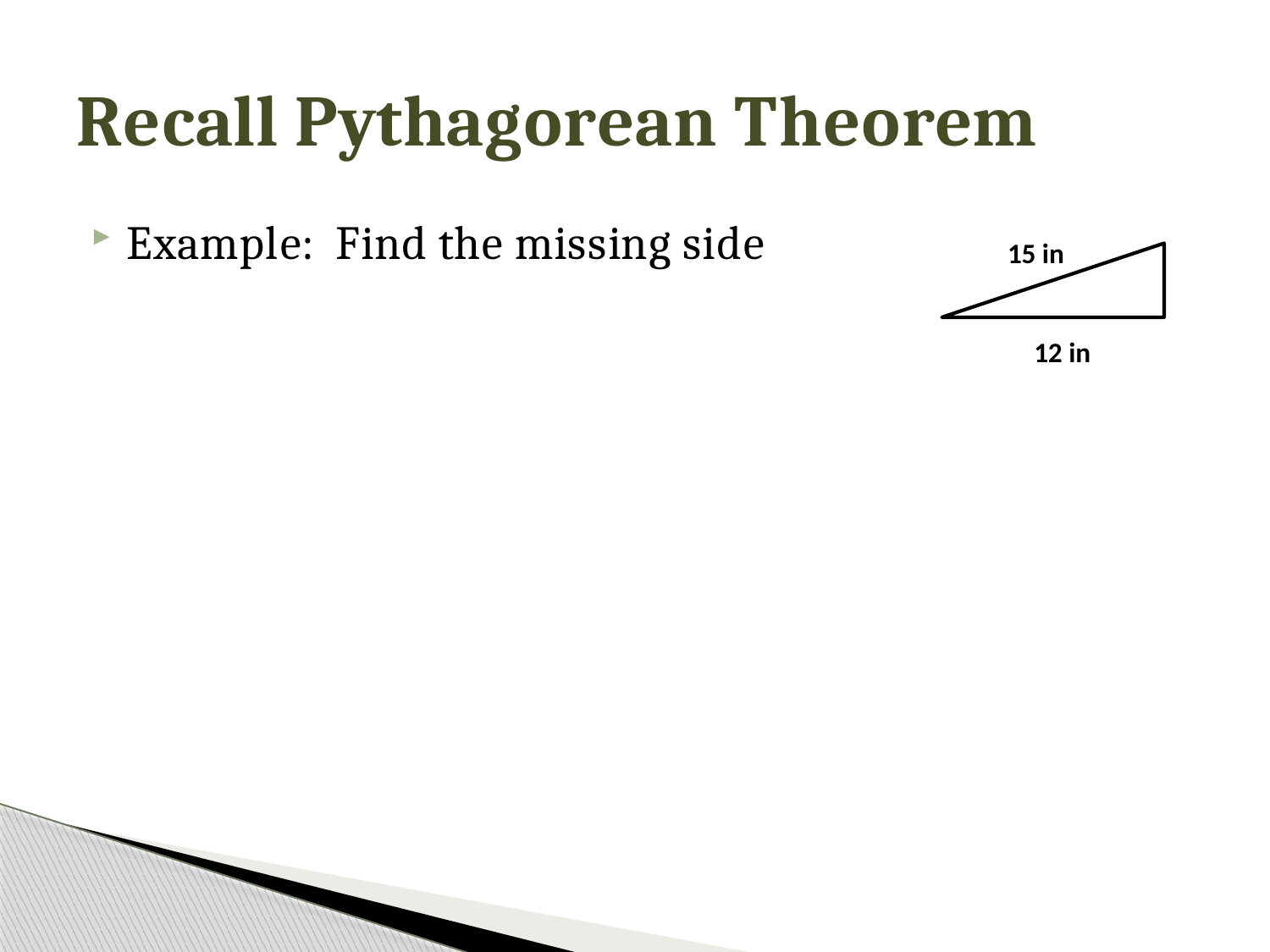

# Recall Pythagorean Theorem
Example:  Find the missing side
15 in

12 in